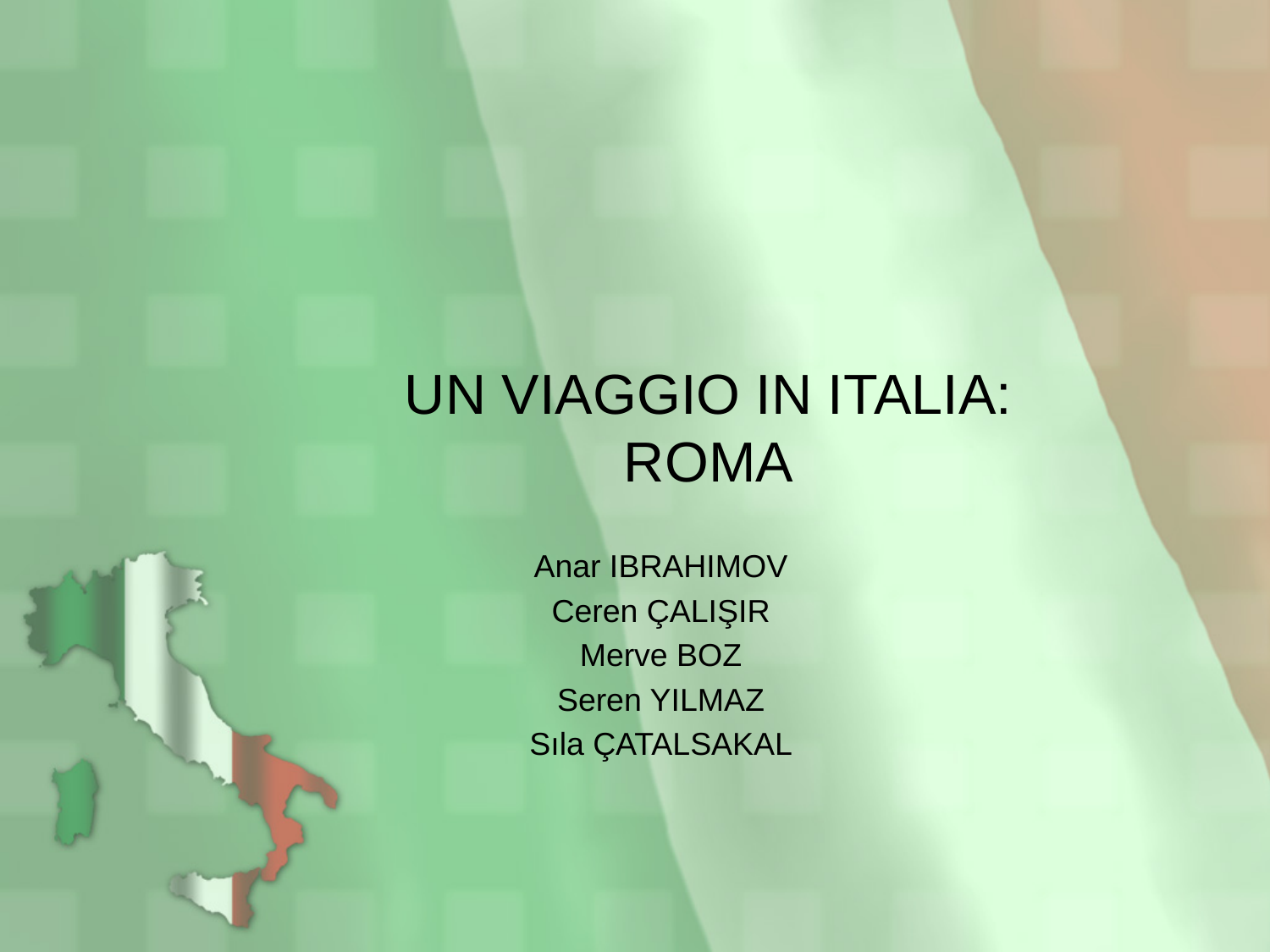

# UN VIAGGIO IN ITALIA: ROMA
Anar IBRAHIMOV
Ceren ÇALIŞIR
Merve BOZ
Seren YILMAZ
Sıla ÇATALSAKAL